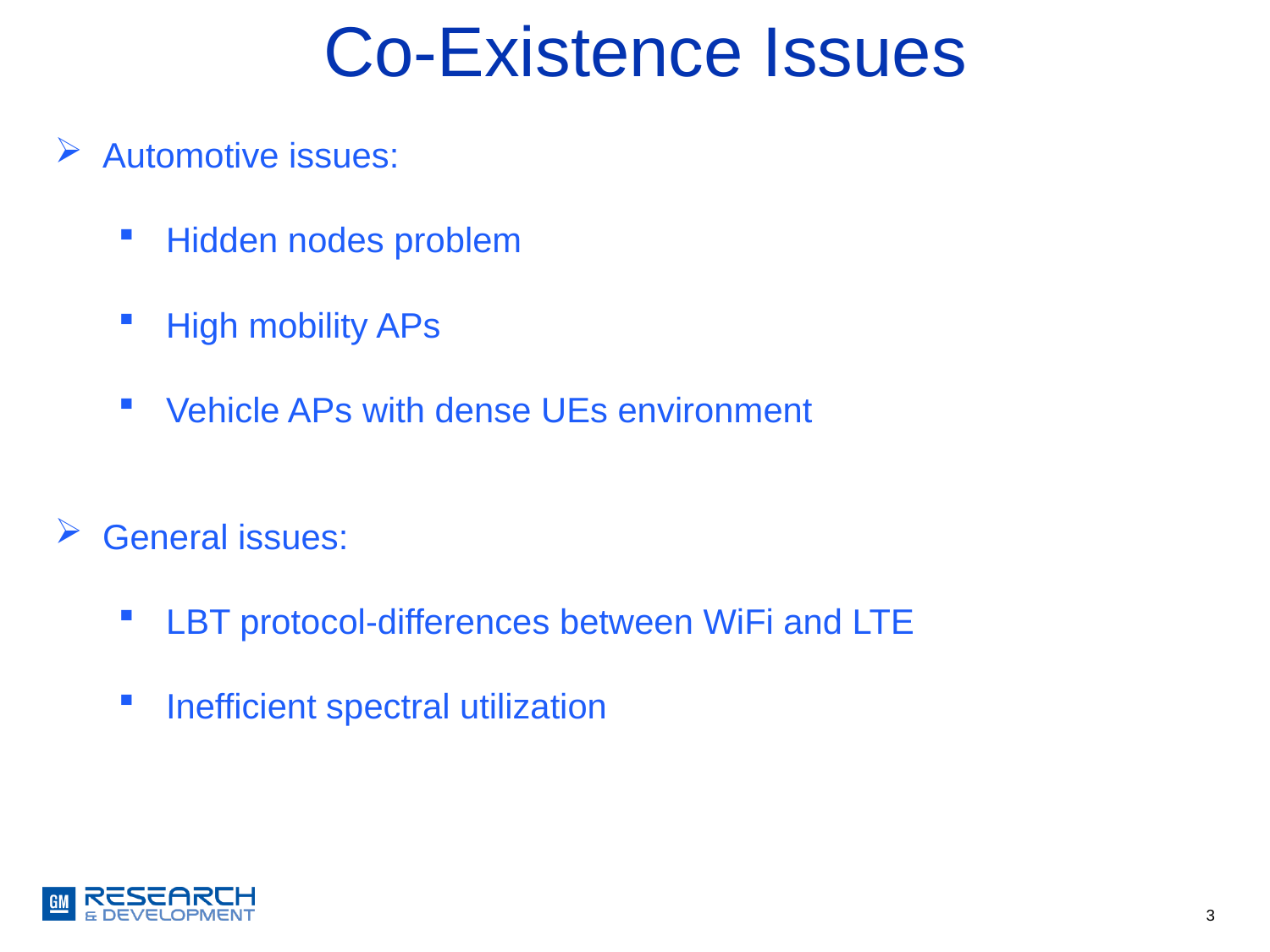

Co-Existence Issues

Automotive issues:

Hidden nodes problem

High mobility APs

Vehicle APs with dense UEs environment

General issues:

LBT protocol-differences between WiFi and LTE

Inefficient spectral utilization